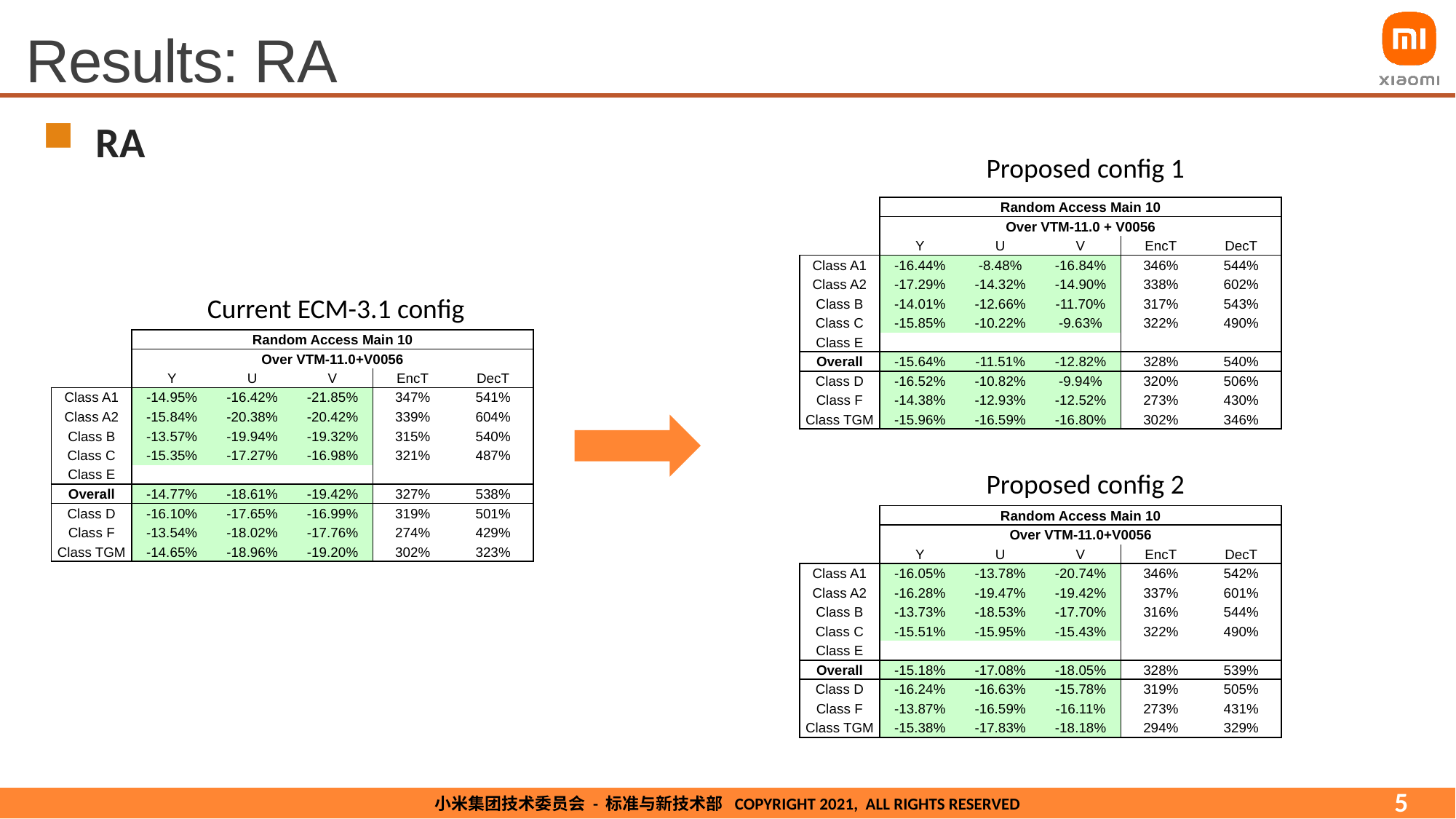

# Results: RA
RA
Proposed config 1
|  | Random Access Main 10 |  |  |  |  |
| --- | --- | --- | --- | --- | --- |
|  | Over VTM-11.0 + V0056 |  |  |  |  |
|  | Y | U | V | EncT | DecT |
| Class A1 | -16.44% | -8.48% | -16.84% | 346% | 544% |
| Class A2 | -17.29% | -14.32% | -14.90% | 338% | 602% |
| Class B | -14.01% | -12.66% | -11.70% | 317% | 543% |
| Class C | -15.85% | -10.22% | -9.63% | 322% | 490% |
| Class E |  |  |  |  |  |
| Overall | -15.64% | -11.51% | -12.82% | 328% | 540% |
| Class D | -16.52% | -10.82% | -9.94% | 320% | 506% |
| Class F | -14.38% | -12.93% | -12.52% | 273% | 430% |
| Class TGM | -15.96% | -16.59% | -16.80% | 302% | 346% |
Current ECM-3.1 config
|  | Random Access Main 10 |  |  |  |  |
| --- | --- | --- | --- | --- | --- |
|  | Over VTM-11.0+V0056 |  |  |  |  |
|  | Y | U | V | EncT | DecT |
| Class A1 | -14.95% | -16.42% | -21.85% | 347% | 541% |
| Class A2 | -15.84% | -20.38% | -20.42% | 339% | 604% |
| Class B | -13.57% | -19.94% | -19.32% | 315% | 540% |
| Class C | -15.35% | -17.27% | -16.98% | 321% | 487% |
| Class E |  |  |  |  |  |
| Overall | -14.77% | -18.61% | -19.42% | 327% | 538% |
| Class D | -16.10% | -17.65% | -16.99% | 319% | 501% |
| Class F | -13.54% | -18.02% | -17.76% | 274% | 429% |
| Class TGM | -14.65% | -18.96% | -19.20% | 302% | 323% |

Proposed config 2
|  | Random Access Main 10 |  |  |  |  |
| --- | --- | --- | --- | --- | --- |
|  | Over VTM-11.0+V0056 |  |  |  |  |
|  | Y | U | V | EncT | DecT |
| Class A1 | -16.05% | -13.78% | -20.74% | 346% | 542% |
| Class A2 | -16.28% | -19.47% | -19.42% | 337% | 601% |
| Class B | -13.73% | -18.53% | -17.70% | 316% | 544% |
| Class C | -15.51% | -15.95% | -15.43% | 322% | 490% |
| Class E |  |  |  |  |  |
| Overall | -15.18% | -17.08% | -18.05% | 328% | 539% |
| Class D | -16.24% | -16.63% | -15.78% | 319% | 505% |
| Class F | -13.87% | -16.59% | -16.11% | 273% | 431% |
| Class TGM | -15.38% | -17.83% | -18.18% | 294% | 329% |
5